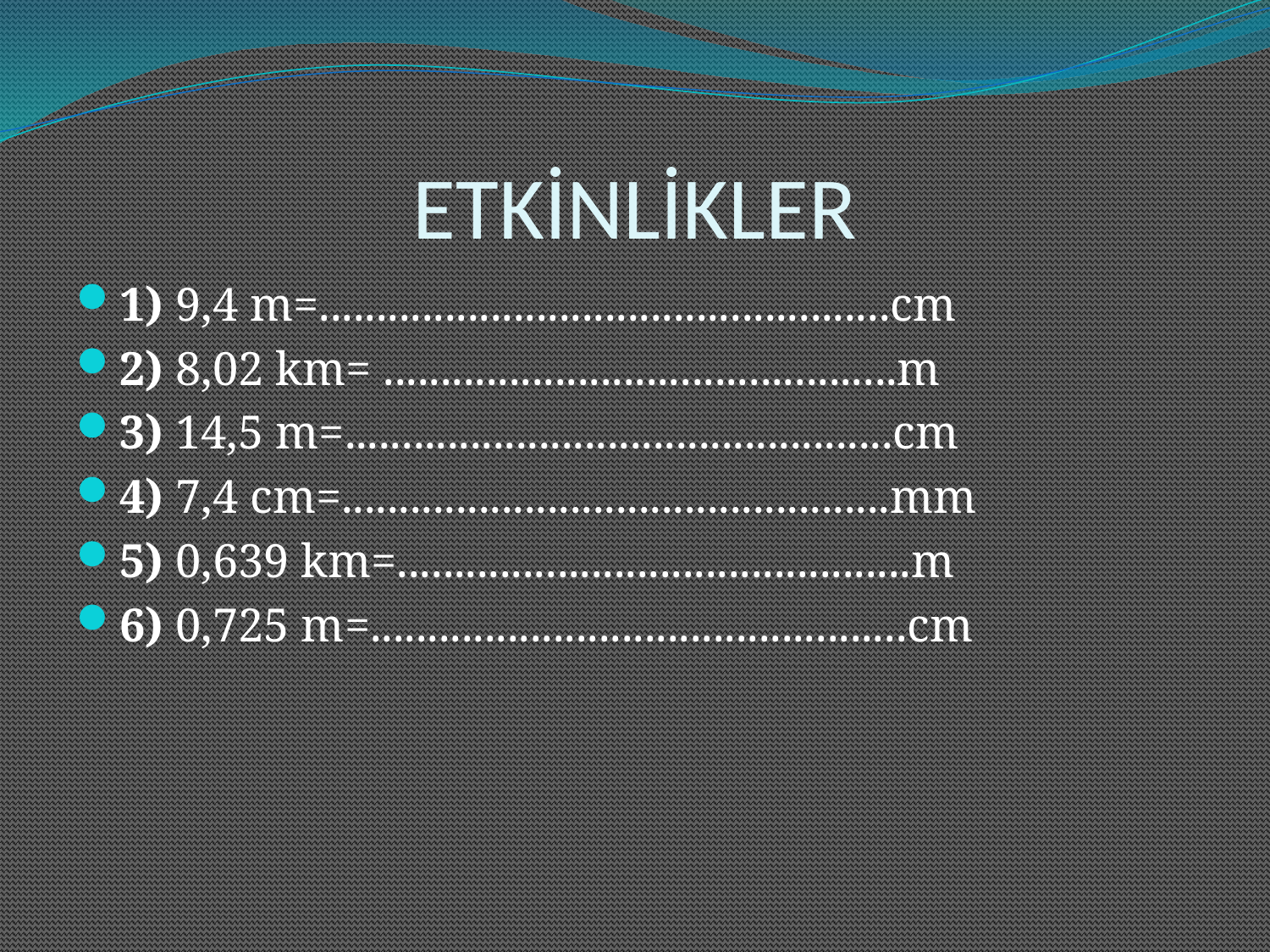

# ETKİNLİKLER
1) 9,4 m=..................................................cm
2) 8,02 km= .............................................m
3) 14,5 m=................................................cm
4) 7,4 cm=................................................mm
5) 0,639 km=.............................................m
6) 0,725 m=...............................................cm